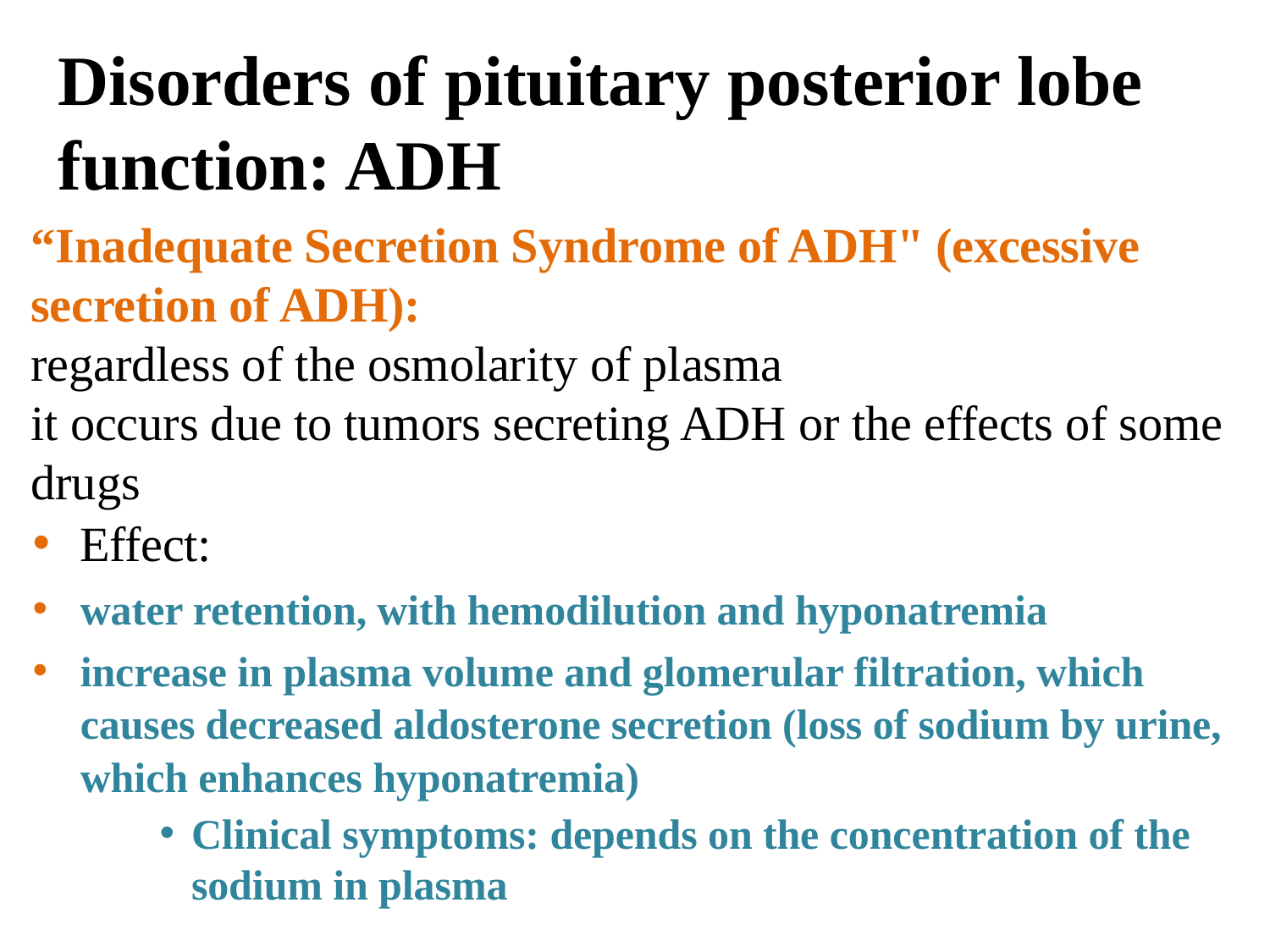

# Disorders of pituitary posterior lobe function: ADH

“Inadequate Secretion Syndrome of ADH" (excessive secretion of ADH):
regardless of the osmolarity of plasma
it occurs due to tumors secreting ADH or the effects of some drugs
Effect:
water retention, with hemodilution and hyponatremia
increase in plasma volume and glomerular filtration, which causes decreased aldosterone secretion (loss of sodium by urine, which enhances hyponatremia)
Clinical symptoms: depends on the concentration of the sodium in plasma